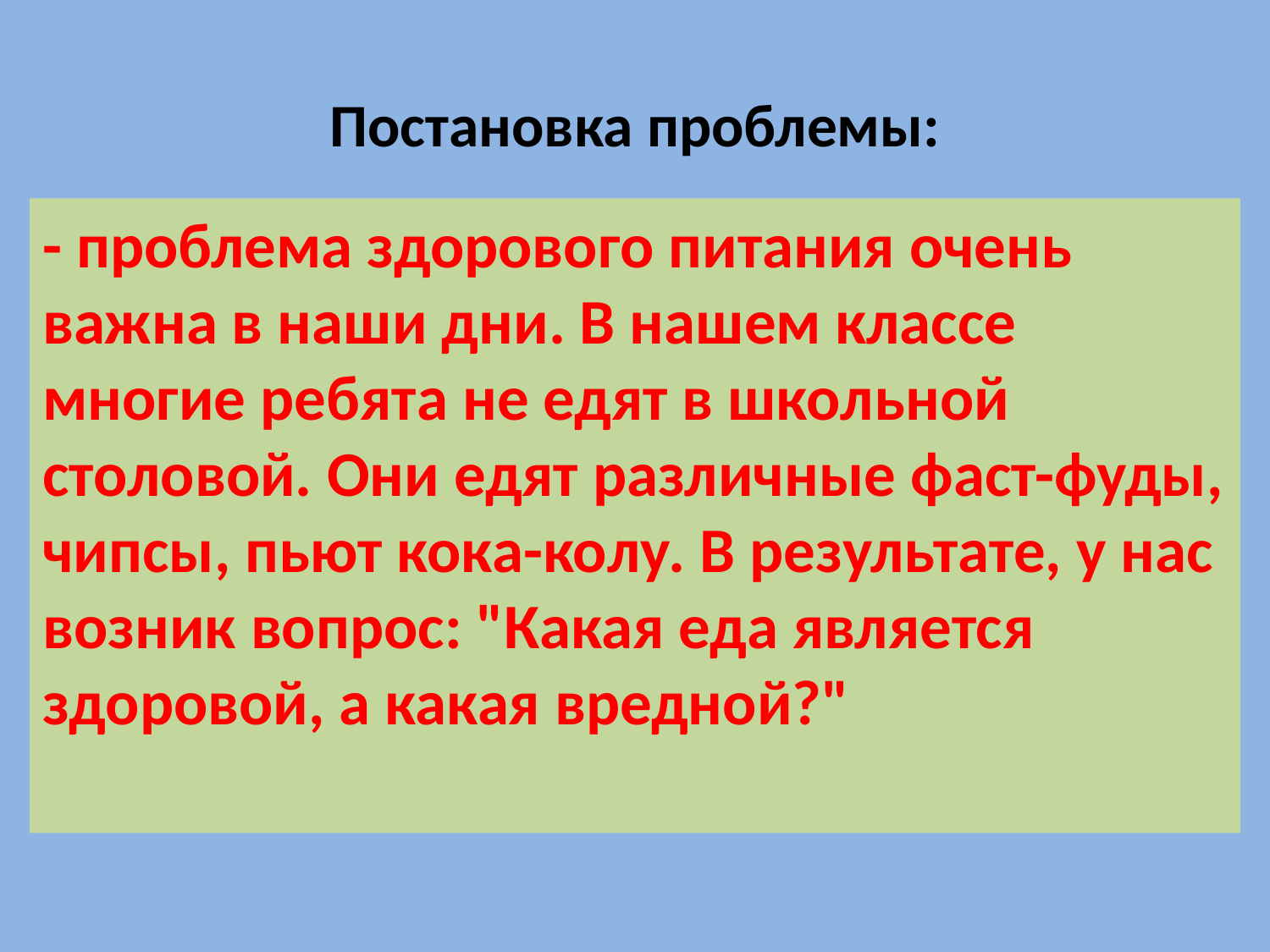

# Постановка проблемы:
- проблема здорового питания очень важна в наши дни. В нашем классе многие ребята не едят в школьной столовой. Они едят различные фаст-фуды, чипсы, пьют кока-колу. В результате, у нас возник вопрос: "Какая еда является здоровой, а какая вредной?"